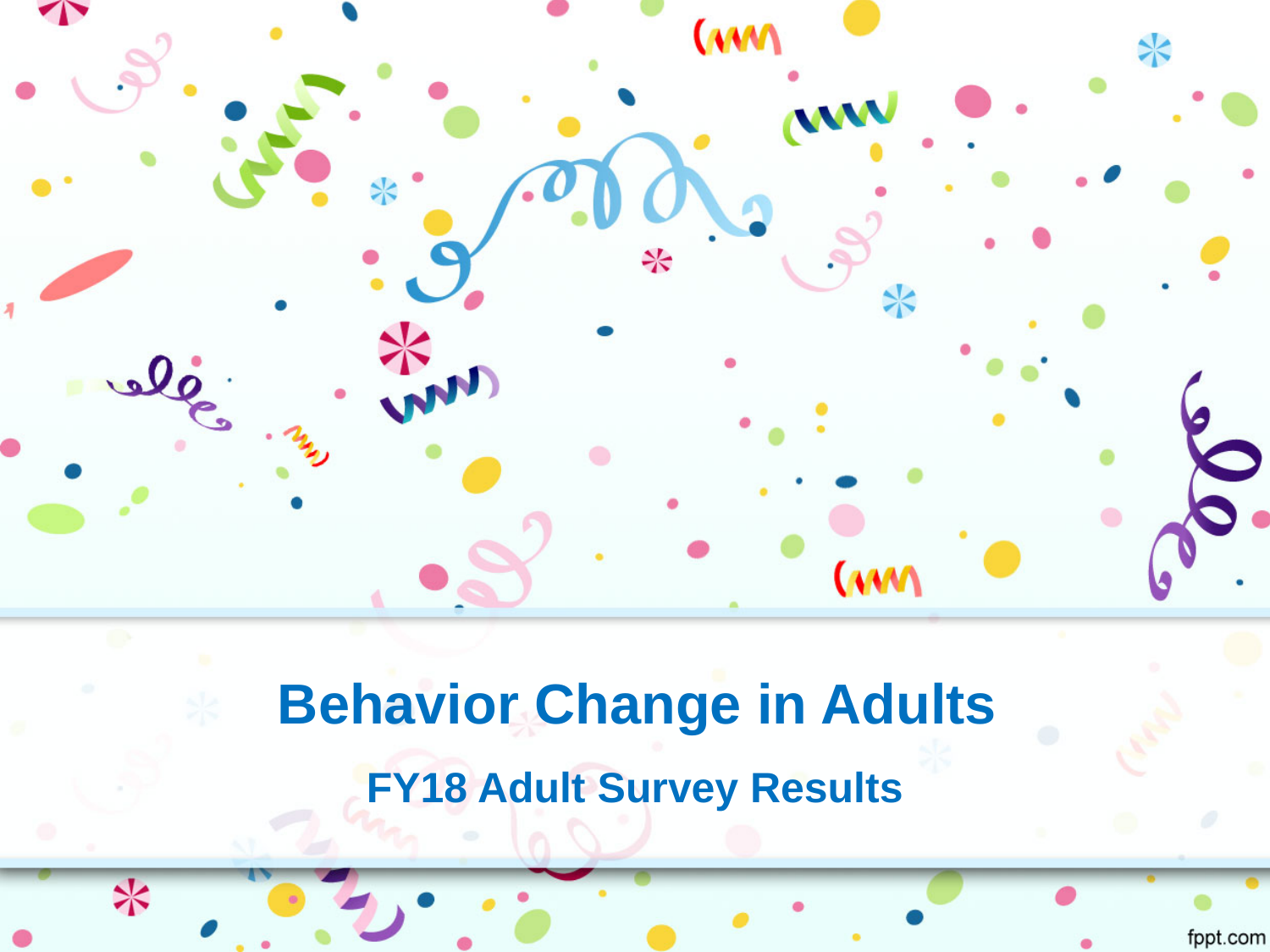

# Behavior Change in Adults
FY18 Adult Survey Results